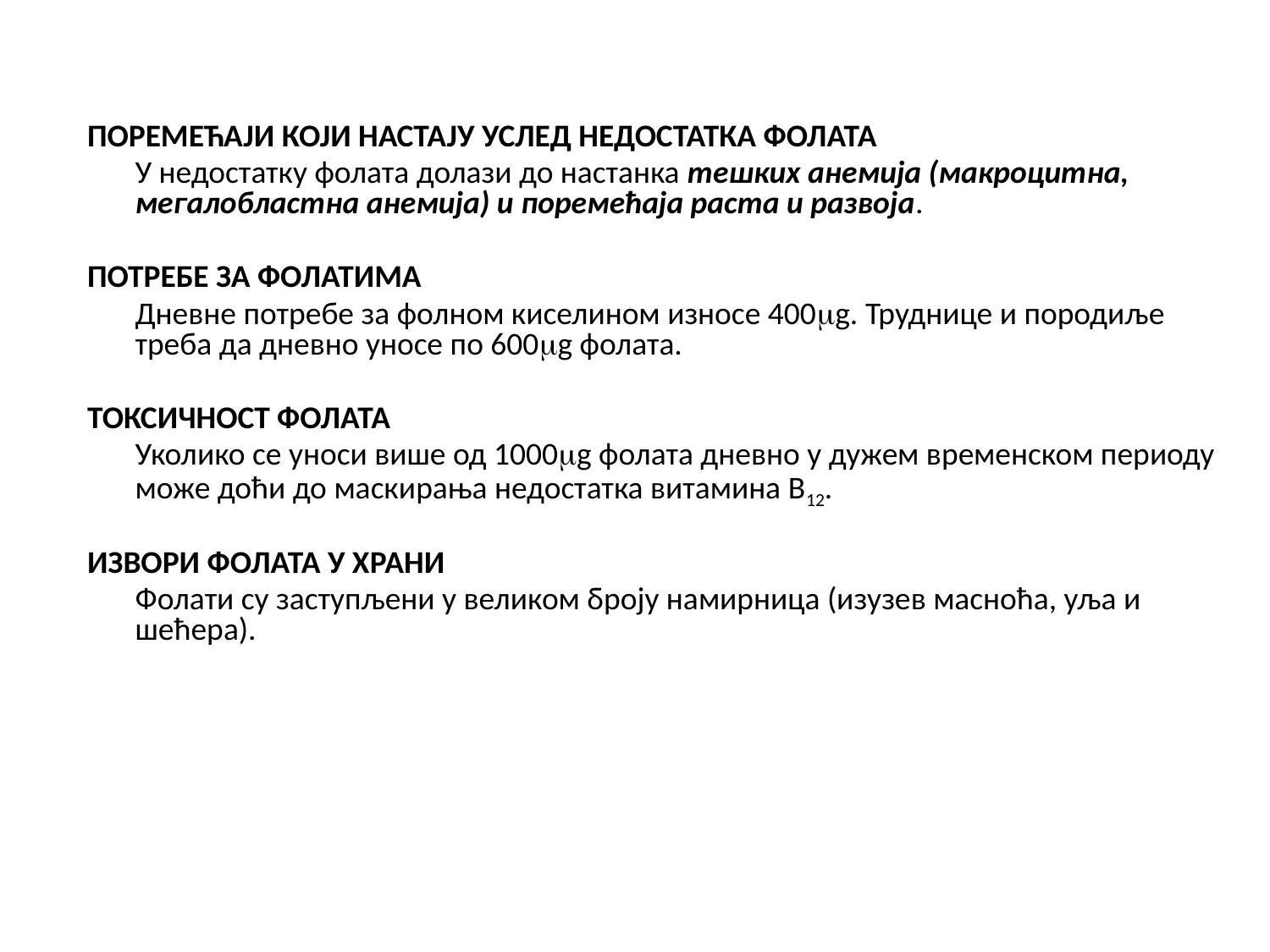

ПОРЕМЕЋАЈИ КОЈИ НАСТАЈУ УСЛЕД НЕДОСТАТКА ФОЛАТА
	У недостатку фолата долази до настанка тешких анемија (макроцитна, мегалобластна анемија) и поремећаја раста и развоја.

ПОТРЕБЕ ЗА ФОЛАТИМА
	Дневне потребе за фолном киселином износе 400μg. Труднице и породиље треба да дневно уносе по 600μg фолата.

ТОКСИЧНОСТ ФОЛАТА
	Уколико се уноси више од 1000μg фолата дневно у дужем временском периоду може доћи до маскирања недостатка витамина B12.

ИЗВОРИ ФОЛАТА У ХРАНИ
	Фолати су заступљени у великом броју намирница (изузев масноћа, уља и шећера).